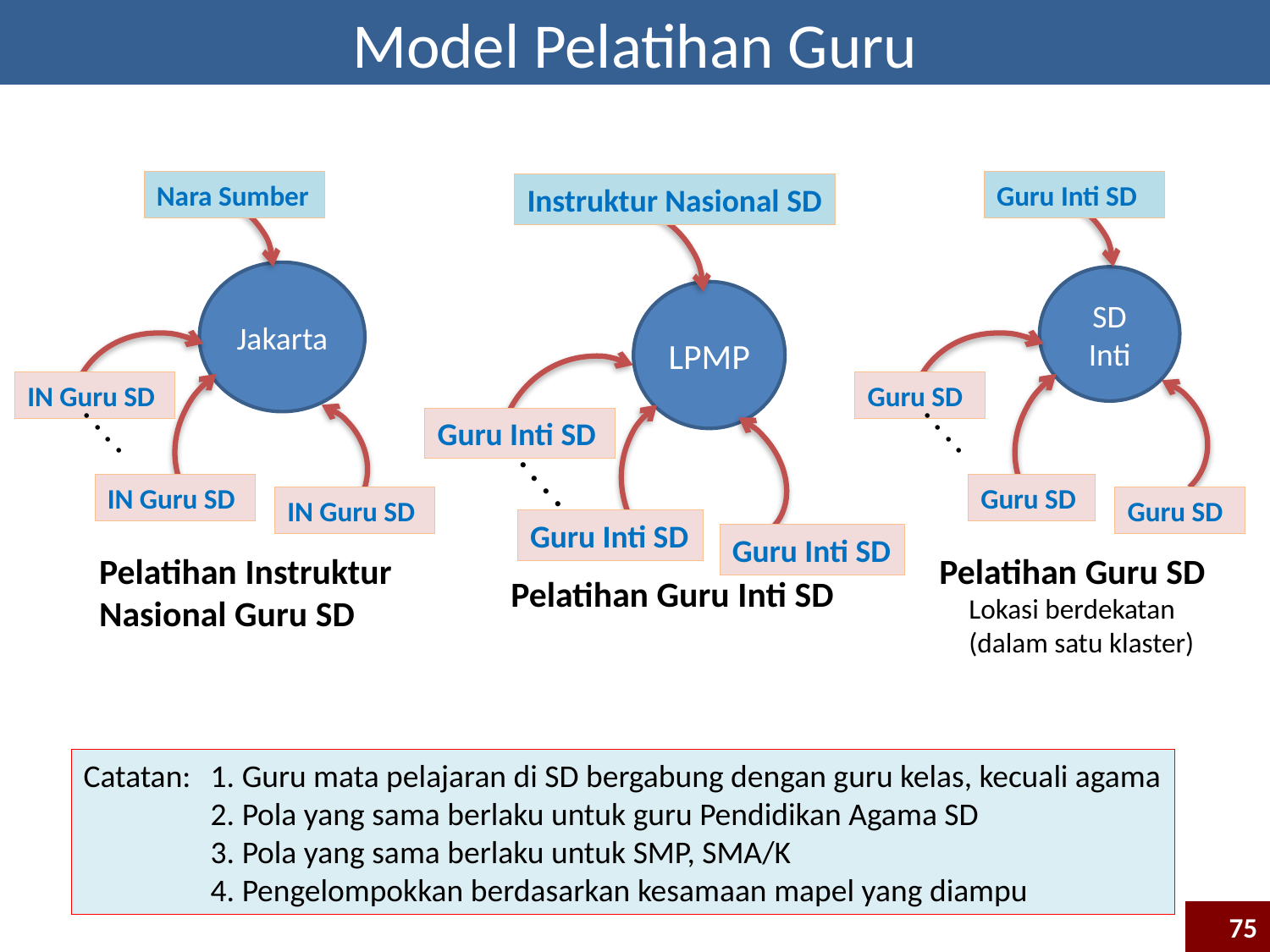

Model Pelatihan Guru
Nara Sumber

Jakarta

IN Guru SD

. . . .
IN Guru SD
IN Guru SD
Pelatihan Instruktur
Nasional Guru SD
Guru Inti SD

SD Inti

Guru SD

. . . .
Guru SD
Guru SD
Pelatihan Guru SD
Lokasi berdekatan
(dalam satu klaster)
Instruktur Nasional SD

LPMP

Guru Inti SD
. . . .
Guru Inti SD
Guru Inti SD
Pelatihan Guru Inti SD
Catatan: 	1. Guru mata pelajaran di SD bergabung dengan guru kelas, kecuali agama
	2. Pola yang sama berlaku untuk guru Pendidikan Agama SD
	3. Pola yang sama berlaku untuk SMP, SMA/K
	4. Pengelompokkan berdasarkan kesamaan mapel yang diampu
75